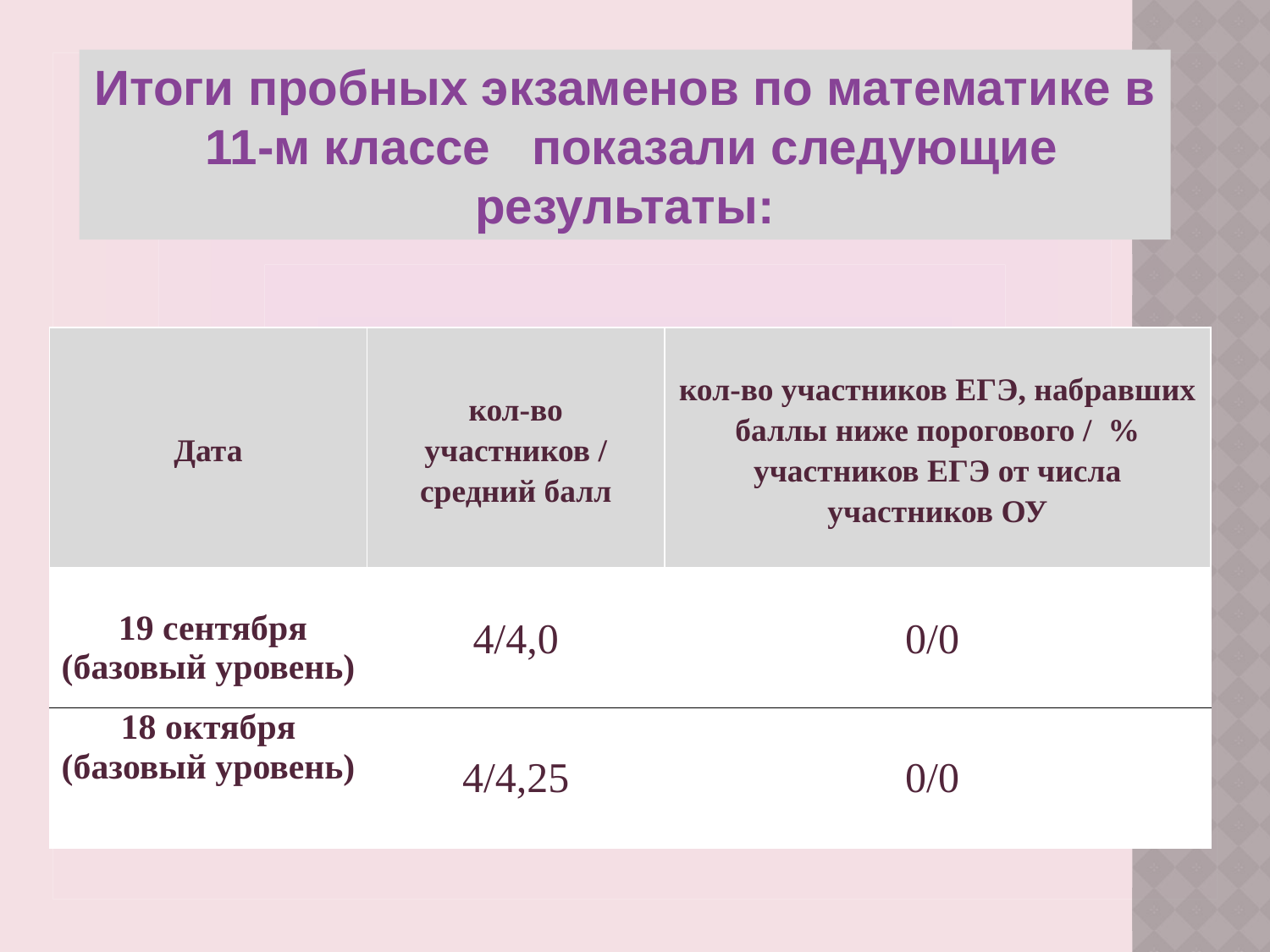

Итоги пробных экзаменов по математике в  11-м классе   показали следующие результаты:
| Дата | кол-во участников / средний балл | кол-во участников ЕГЭ, набравших баллы ниже порогового / % участников ЕГЭ от числа участников ОУ |
| --- | --- | --- |
| 19 сентября (базовый уровень) | 4/4,0 | 0/0 |
| 18 октября (базовый уровень) | 4/4,25 | 0/0 |